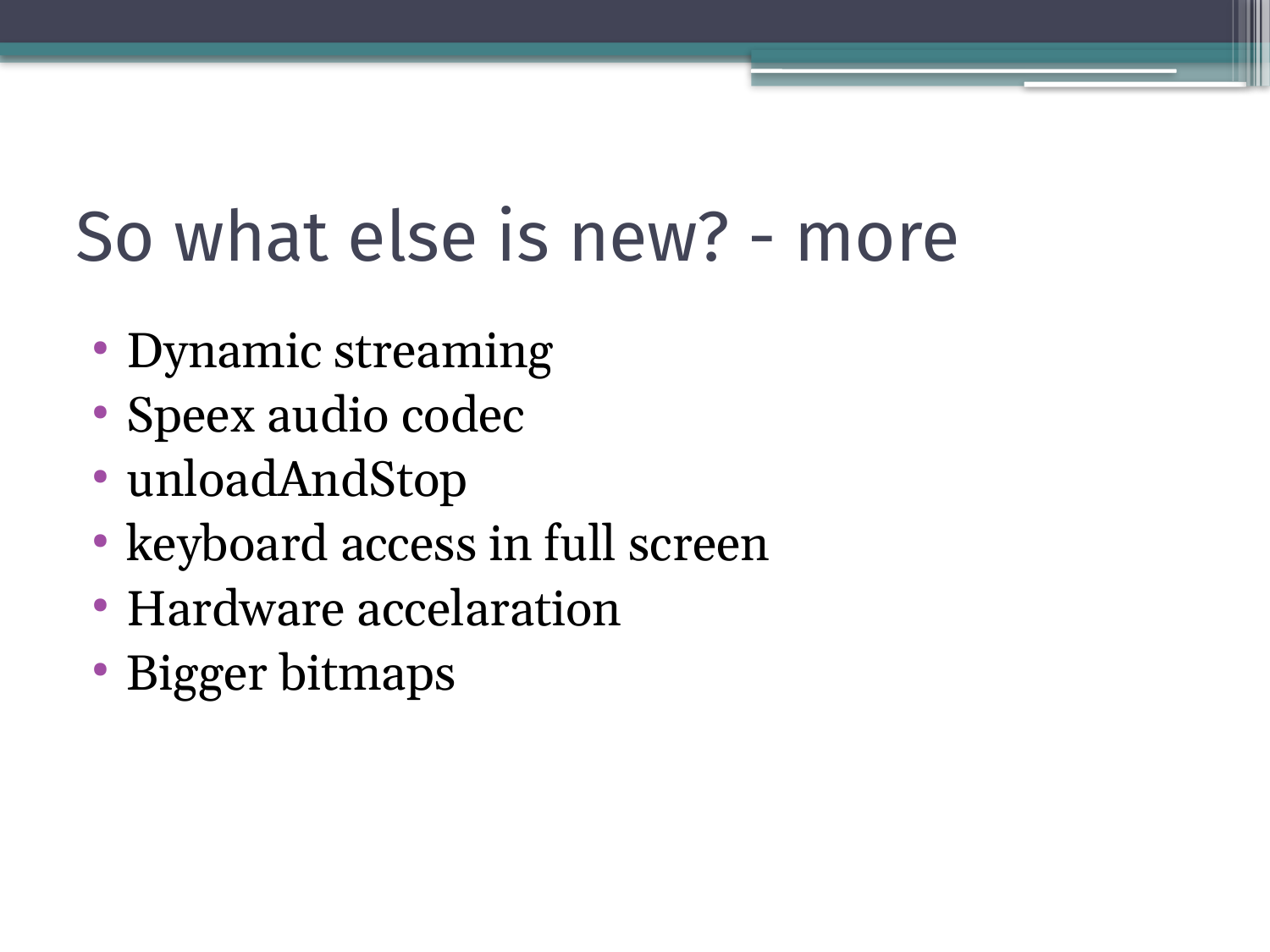

# So what else is new? - more
Dynamic streaming
Speex audio codec
unloadAndStop
keyboard access in full screen
Hardware accelaration
Bigger bitmaps